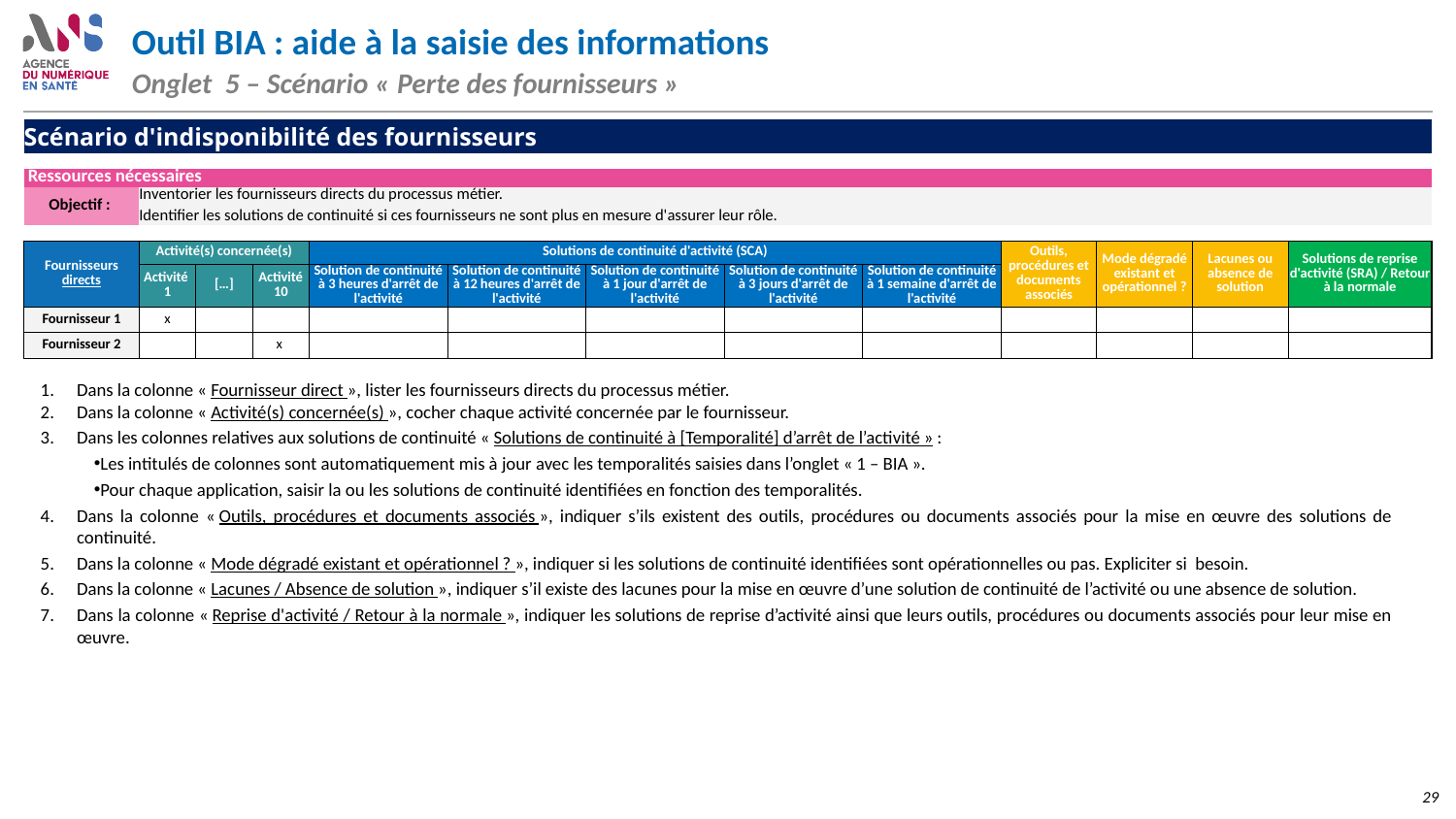

# Outil BIA : aide à la saisie des informations Onglet  5 – Scénario « Perte des fournisseurs »
| Scénario d'indisponibilité des fournisseurs |  |  |  |  |  |  |  |  |  |  |  |  |
| --- | --- | --- | --- | --- | --- | --- | --- | --- | --- | --- | --- | --- |
|  |  |  |  |  |  |  |  |  |  |  |  |  |
| Ressources nécessaires |  |  |  |  |  |  |  |  |  |  |  |  |
| Objectif : | Inventorier les fournisseurs directs du processus métier. |  |  |  |  |  |  |  |  |  |  |  |
|  | Identifier les solutions de continuité si ces fournisseurs ne sont plus en mesure d'assurer leur rôle. |  |  |  |  |  |  |  |  |  |  |  |
|  |  |  |  |  |  |  |  |  |  |  |  |  |
| Fournisseurs directs | Activité(s) concernée(s) |  |  | Solutions de continuité d'activité (SCA) |  |  |  |  | Outils, procédures et documents associés | Mode dégradé existant et opérationnel ? | Lacunes ou absence de solution | Solutions de reprise d'activité (SRA) / Retour à la normale |
|  | Activité 1 | […] | Activité 10 | Solution de continuité à 3 heures d'arrêt de l'activité | Solution de continuité à 12 heures d'arrêt de l'activité | Solution de continuité à 1 jour d'arrêt de l'activité | Solution de continuité à 3 jours d'arrêt de l'activité | Solution de continuité à 1 semaine d'arrêt de l'activité |  |  |  |  |
| Fournisseur 1 | x |  |  |  |  |  |  |  |  |  |  |  |
| Fournisseur 2 |  |  | x |  |  |  |  |  |  |  |  |  |
Dans la colonne « Fournisseur direct », lister les fournisseurs directs du processus métier.
Dans la colonne « Activité(s) concernée(s) », cocher chaque activité concernée par le fournisseur.
Dans les colonnes relatives aux solutions de continuité « Solutions de continuité à [Temporalité] d’arrêt de l’activité » :
Les intitulés de colonnes sont automatiquement mis à jour avec les temporalités saisies dans l’onglet « 1 – BIA ».
Pour chaque application, saisir la ou les solutions de continuité identifiées en fonction des temporalités.
Dans la colonne « Outils, procédures et documents associés », indiquer s’ils existent des outils, procédures ou documents associés pour la mise en œuvre des solutions de continuité.
Dans la colonne « Mode dégradé existant et opérationnel ? », indiquer si les solutions de continuité identifiées sont opérationnelles ou pas. Expliciter si  besoin.
Dans la colonne « Lacunes / Absence de solution », indiquer s’il existe des lacunes pour la mise en œuvre d’une solution de continuité de l’activité ou une absence de solution.
Dans la colonne « Reprise d'activité / Retour à la normale », indiquer les solutions de reprise d’activité ainsi que leurs outils, procédures ou documents associés pour leur mise en œuvre.
29